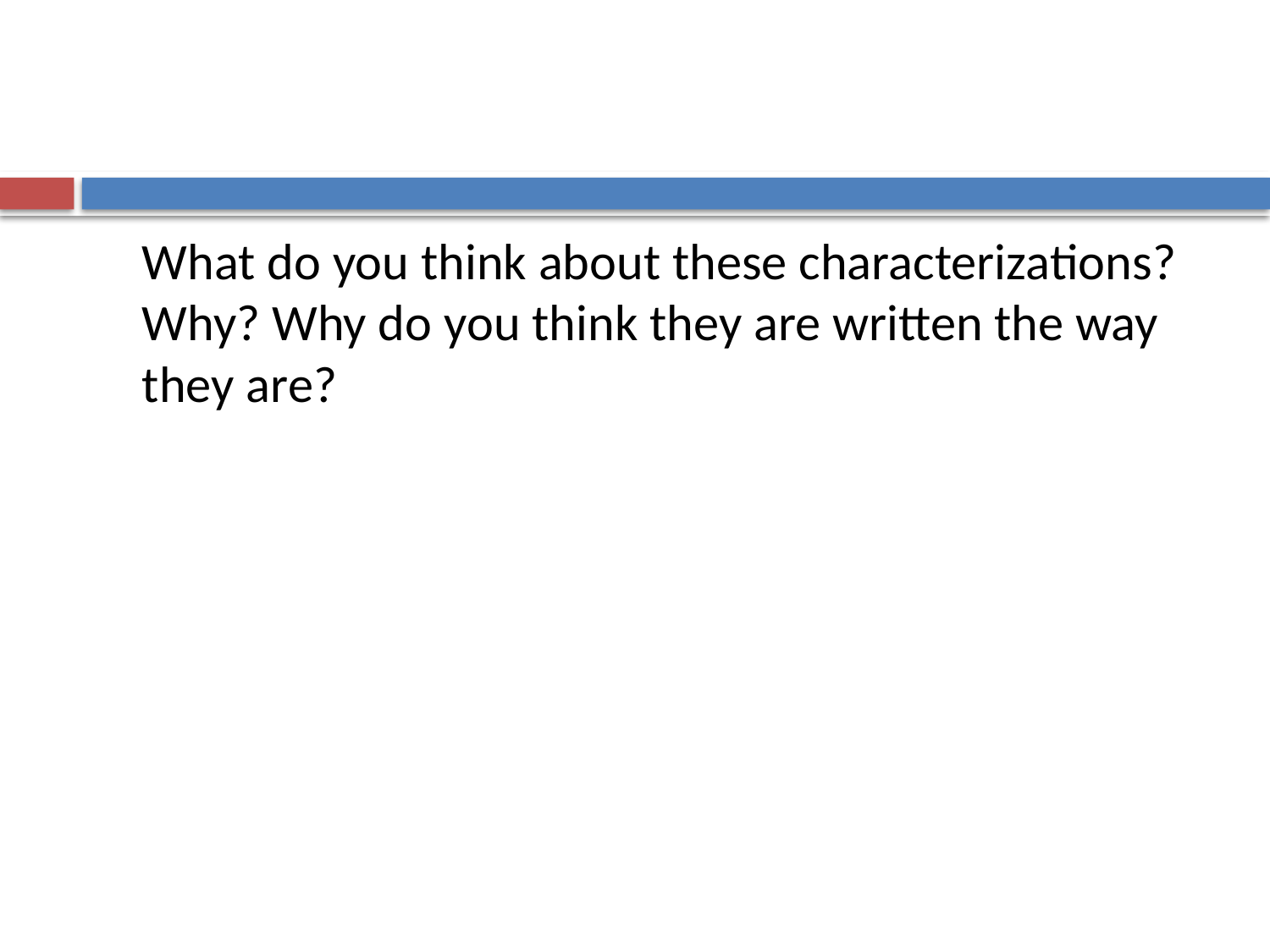

#
	What do you think about these characterizations? Why? Why do you think they are written the way they are?